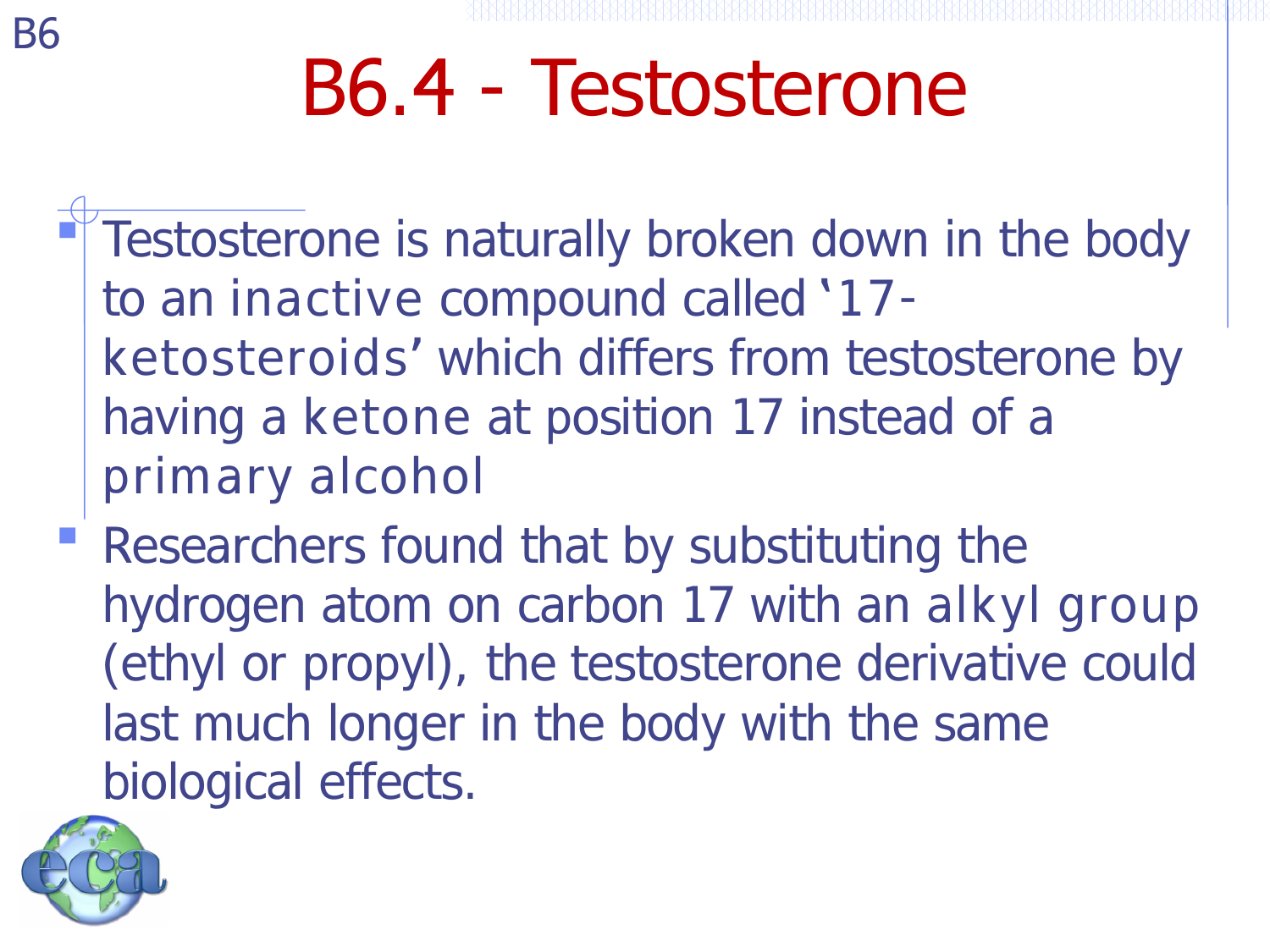

# B6.4 - Testosterone
Testosterone is naturally broken down in the body to an inactive compound called ‘17-ketosteroids’ which differs from testosterone by having a ketone at position 17 instead of a primary alcohol
Researchers found that by substituting the hydrogen atom on carbon 17 with an alkyl group (ethyl or propyl), the testosterone derivative could last much longer in the body with the same biological effects.